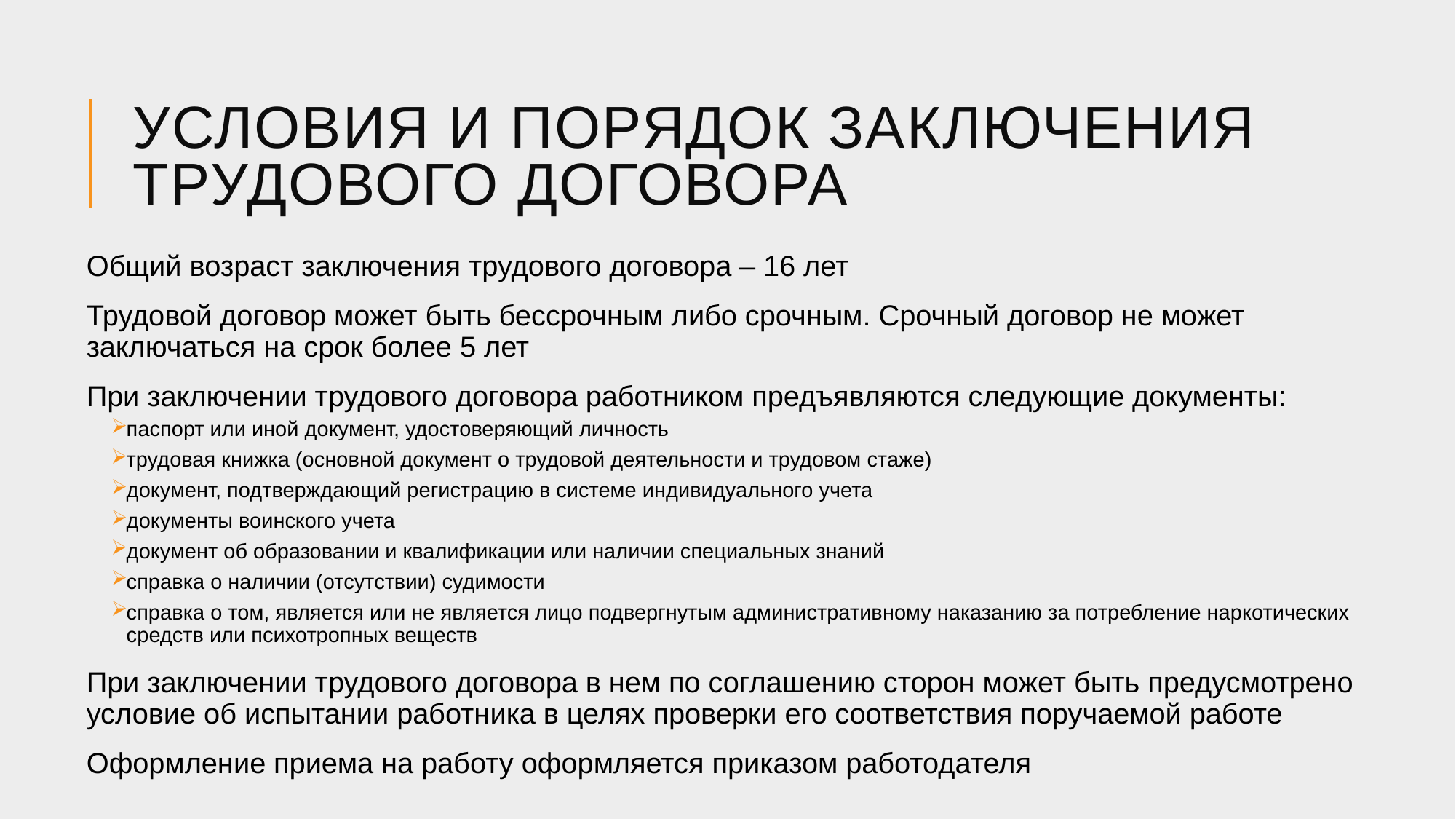

# Условия и порядок заключения трудового договора
Общий возраст заключения трудового договора – 16 лет
Трудовой договор может быть бессрочным либо срочным. Срочный договор не может заключаться на срок более 5 лет
При заключении трудового договора работником предъявляются следующие документы:
паспорт или иной документ, удостоверяющий личность
трудовая книжка (основной документ о трудовой деятельности и трудовом стаже)
документ, подтверждающий регистрацию в системе индивидуального учета
документы воинского учета
документ об образовании и квалификации или наличии специальных знаний
справка о наличии (отсутствии) судимости
справка о том, является или не является лицо подвергнутым административному наказанию за потребление наркотических средств или психотропных веществ
При заключении трудового договора в нем по соглашению сторон может быть предусмотрено условие об испытании работника в целях проверки его соответствия поручаемой работе
Оформление приема на работу оформляется приказом работодателя